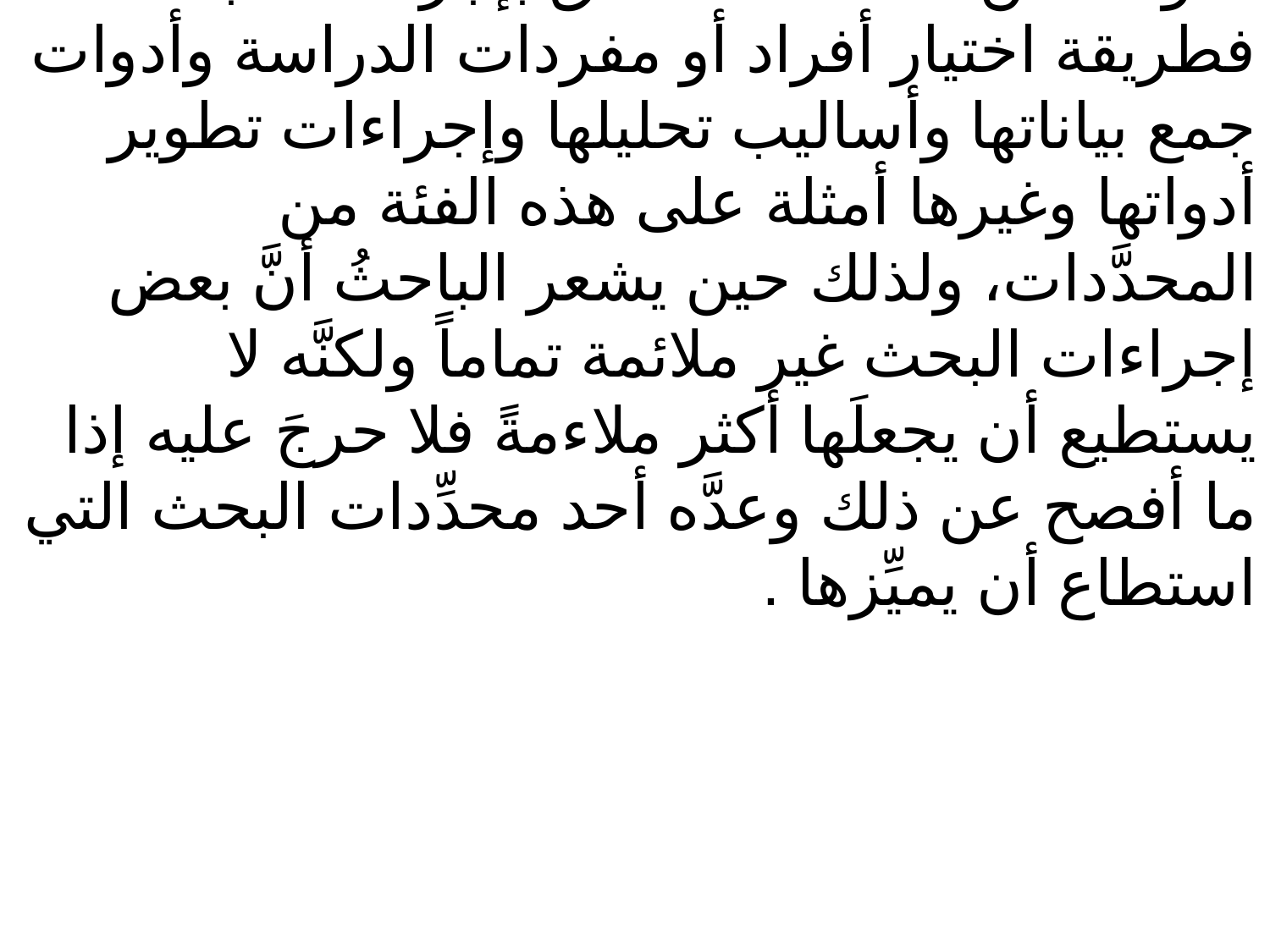

وفئة من المحدِّدات تتعلَّق بإجراءات البحث، فطريقة اختيار أفراد أو مفردات الدراسة وأدوات جمع بياناتها وأساليب تحليلها وإجراءات تطوير أدواتها وغيرها أمثلة على هذه الفئة من المحدَّدات، ولذلك حين يشعر الباحثُ أنَّ بعض إجراءات البحث غير ملائمة تماماً ولكنَّه لا يستطيع أن يجعلَها أكثر ملاءمةً فلا حرجَ عليه إذا ما أفصح عن ذلك وعدَّه أحد محدِّدات البحث التي استطاع أن يميِّزها .